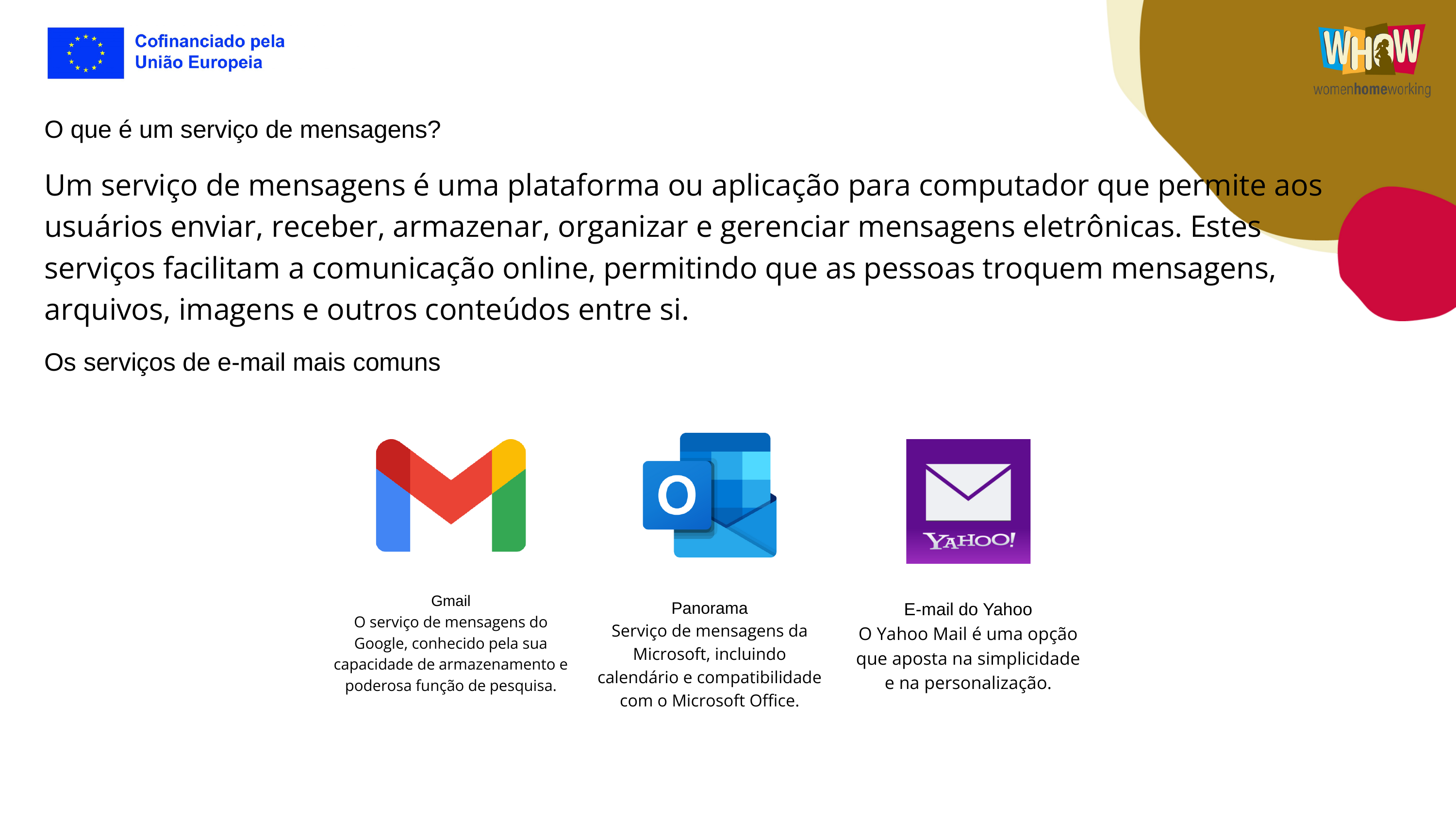

O que é um serviço de mensagens?
Um serviço de mensagens é uma plataforma ou aplicação para computador que permite aos usuários enviar, receber, armazenar, organizar e gerenciar mensagens eletrônicas. Estes serviços facilitam a comunicação online, permitindo que as pessoas troquem mensagens, arquivos, imagens e outros conteúdos entre si.
Os serviços de e-mail mais comuns

Gmail
O serviço de mensagens do Google, conhecido pela sua capacidade de armazenamento e poderosa função de pesquisa.
Panorama
Serviço de mensagens da Microsoft, incluindo calendário e compatibilidade com o Microsoft Office.
E-mail do Yahoo
O Yahoo Mail é uma opção que aposta na simplicidade e na personalização.